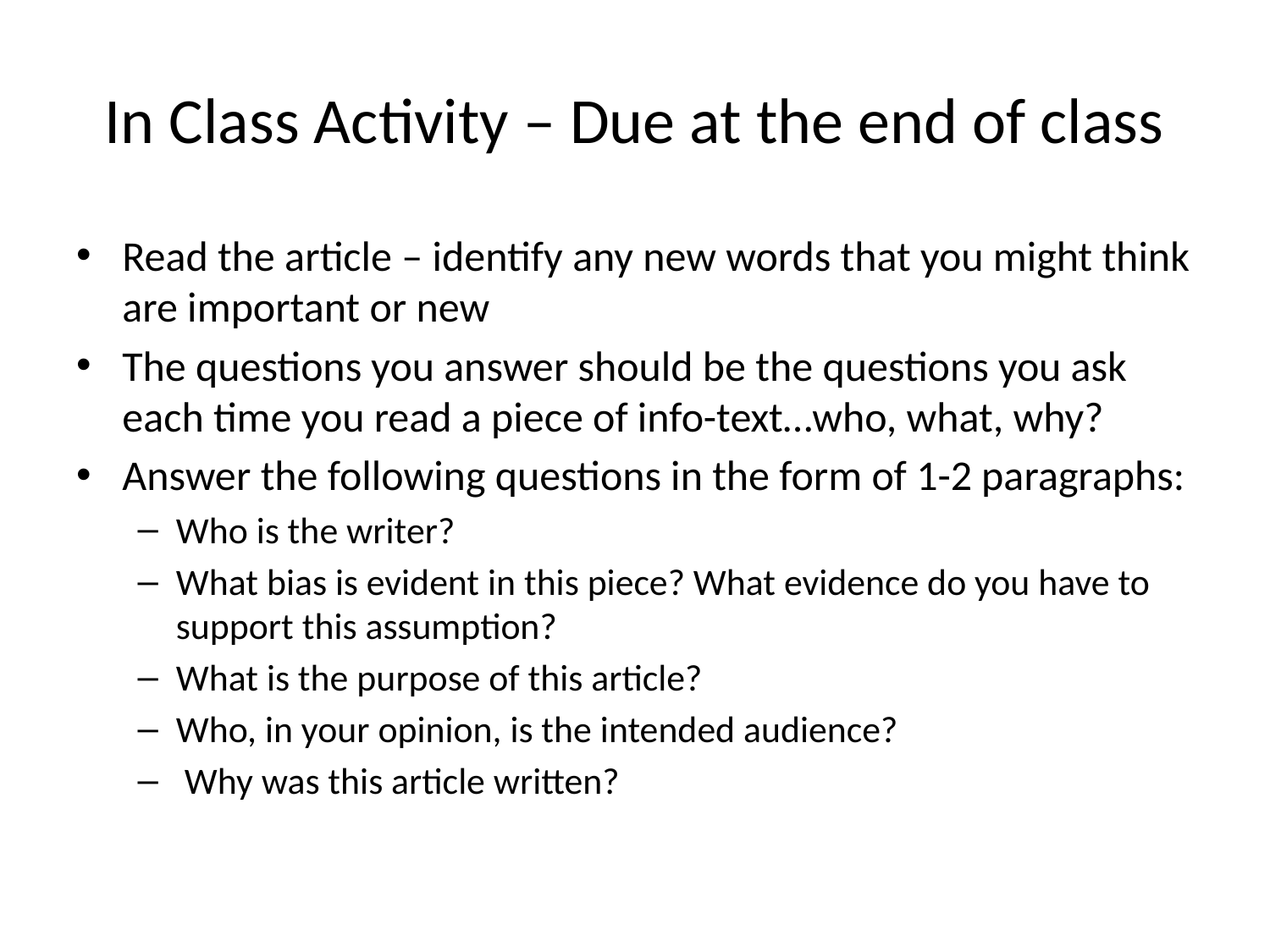

# In Class Activity – Due at the end of class
Read the article – identify any new words that you might think are important or new
The questions you answer should be the questions you ask each time you read a piece of info-text…who, what, why?
Answer the following questions in the form of 1-2 paragraphs:
Who is the writer?
What bias is evident in this piece? What evidence do you have to support this assumption?
What is the purpose of this article?
Who, in your opinion, is the intended audience?
 Why was this article written?